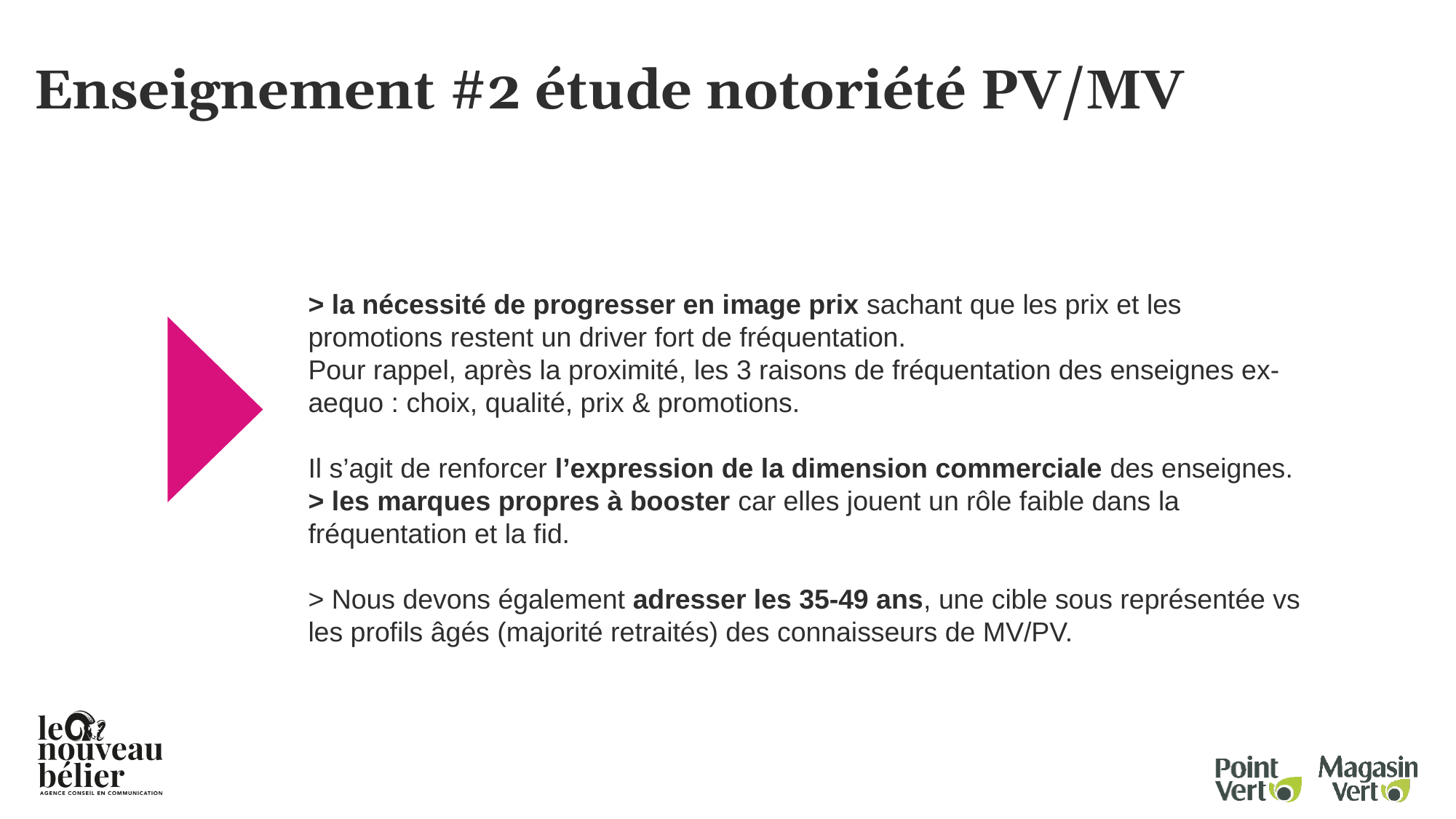

Enseignement #2 étude notoriété PV/MV
> la nécessité de progresser en image prix sachant que les prix et les promotions restent un driver fort de fréquentation.
Pour rappel, après la proximité, les 3 raisons de fréquentation des enseignes ex-aequo : choix, qualité, prix & promotions.
Il s’agit de renforcer l’expression de la dimension commerciale des enseignes.
> les marques propres à booster car elles jouent un rôle faible dans la fréquentation et la fid.

> Nous devons également adresser les 35-49 ans, une cible sous représentée vs les profils âgés (majorité retraités) des connaisseurs de MV/PV.